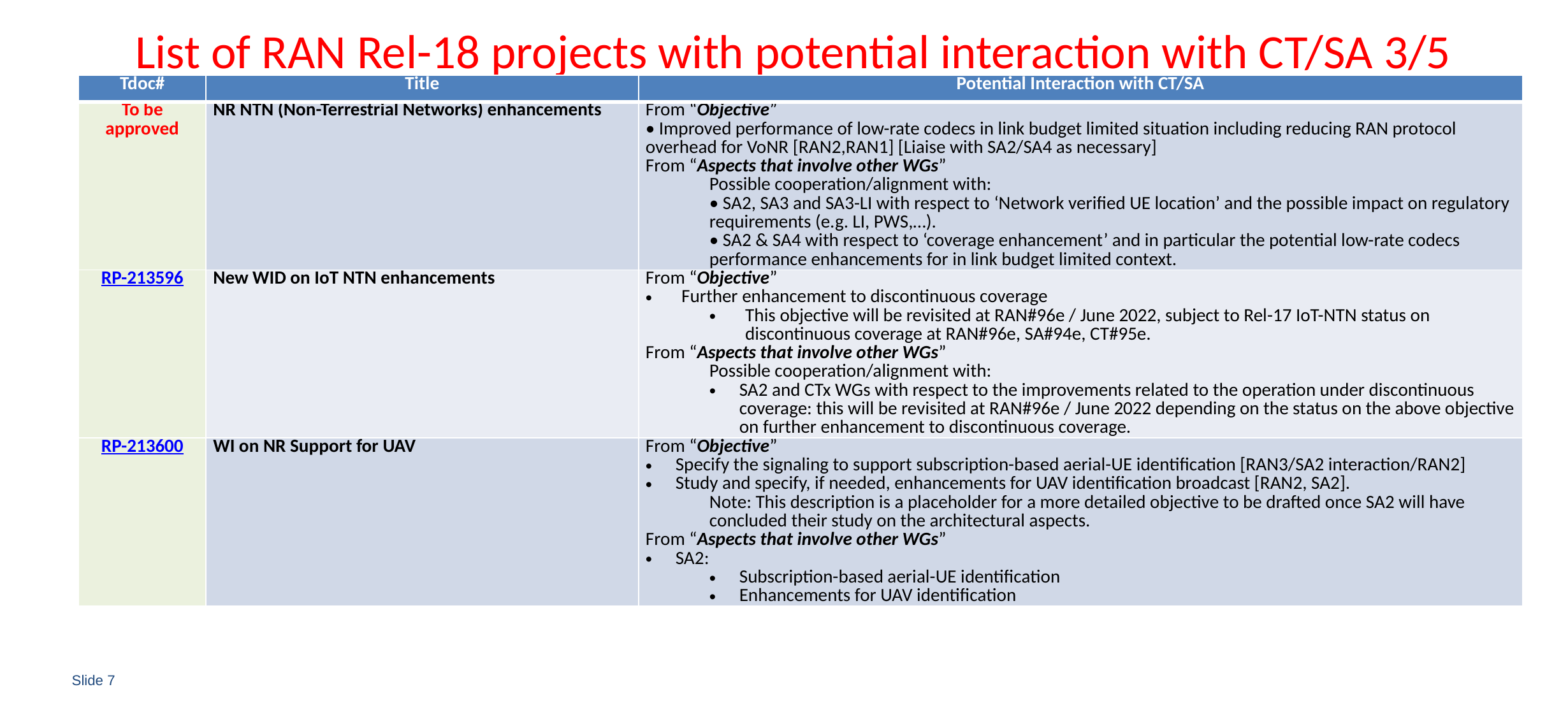

# List of RAN Rel-18 projects with potential interaction with CT/SA 3/5
| Tdoc# | Title | Potential Interaction with CT/SA |
| --- | --- | --- |
| To be approved | NR NTN (Non-Terrestrial Networks) enhancements | From “Objective” • Improved performance of low-rate codecs in link budget limited situation including reducing RAN protocol overhead for VoNR [RAN2,RAN1] [Liaise with SA2/SA4 as necessary] From “Aspects that involve other WGs” Possible cooperation/alignment with: • SA2, SA3 and SA3-LI with respect to ‘Network verified UE location’ and the possible impact on regulatory requirements (e.g. LI, PWS,…). • SA2 & SA4 with respect to ‘coverage enhancement’ and in particular the potential low-rate codecs performance enhancements for in link budget limited context. |
| RP-213596 | New WID on IoT NTN enhancements | From “Objective” Further enhancement to discontinuous coverage This objective will be revisited at RAN#96e / June 2022, subject to Rel-17 IoT-NTN status on discontinuous coverage at RAN#96e, SA#94e, CT#95e. From “Aspects that involve other WGs” Possible cooperation/alignment with: SA2 and CTx WGs with respect to the improvements related to the operation under discontinuous coverage: this will be revisited at RAN#96e / June 2022 depending on the status on the above objective on further enhancement to discontinuous coverage. |
| RP-213600 | WI on NR Support for UAV | From “Objective” Specify the signaling to support subscription-based aerial-UE identification [RAN3/SA2 interaction/RAN2] Study and specify, if needed, enhancements for UAV identification broadcast [RAN2, SA2]. Note: This description is a placeholder for a more detailed objective to be drafted once SA2 will have concluded their study on the architectural aspects. From “Aspects that involve other WGs” SA2: Subscription-based aerial-UE identification Enhancements for UAV identification |